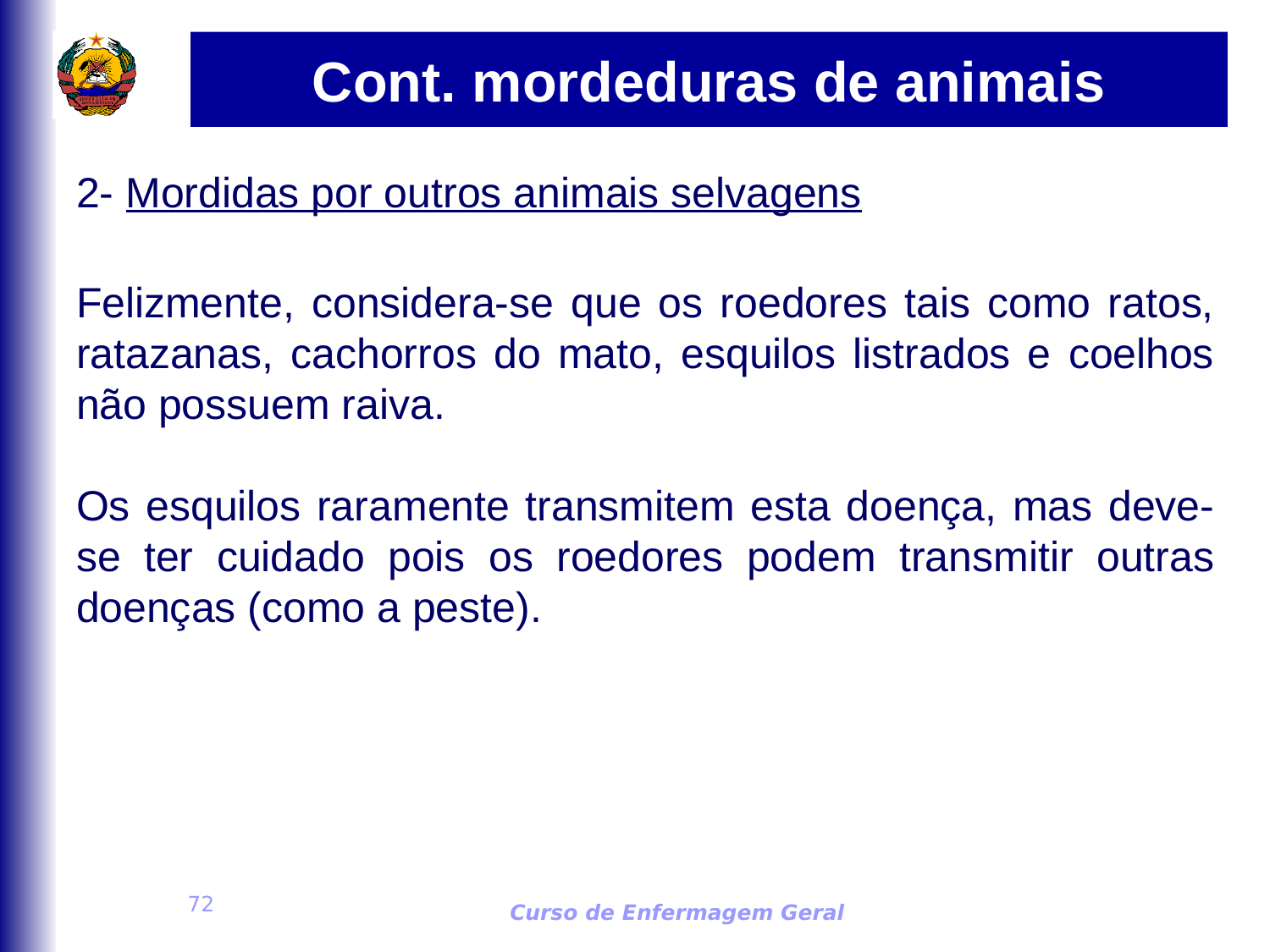

# Cont. mordeduras de animais
2- Mordidas por outros animais selvagens

Felizmente, considera-se que os roedores tais como ratos, ratazanas, cachorros do mato, esquilos listrados e coelhos não possuem raiva.

Os esquilos raramente transmitem esta doença, mas deve-se ter cuidado pois os roedores podem transmitir outras doenças (como a peste).

72
Curso de Enfermagem Geral